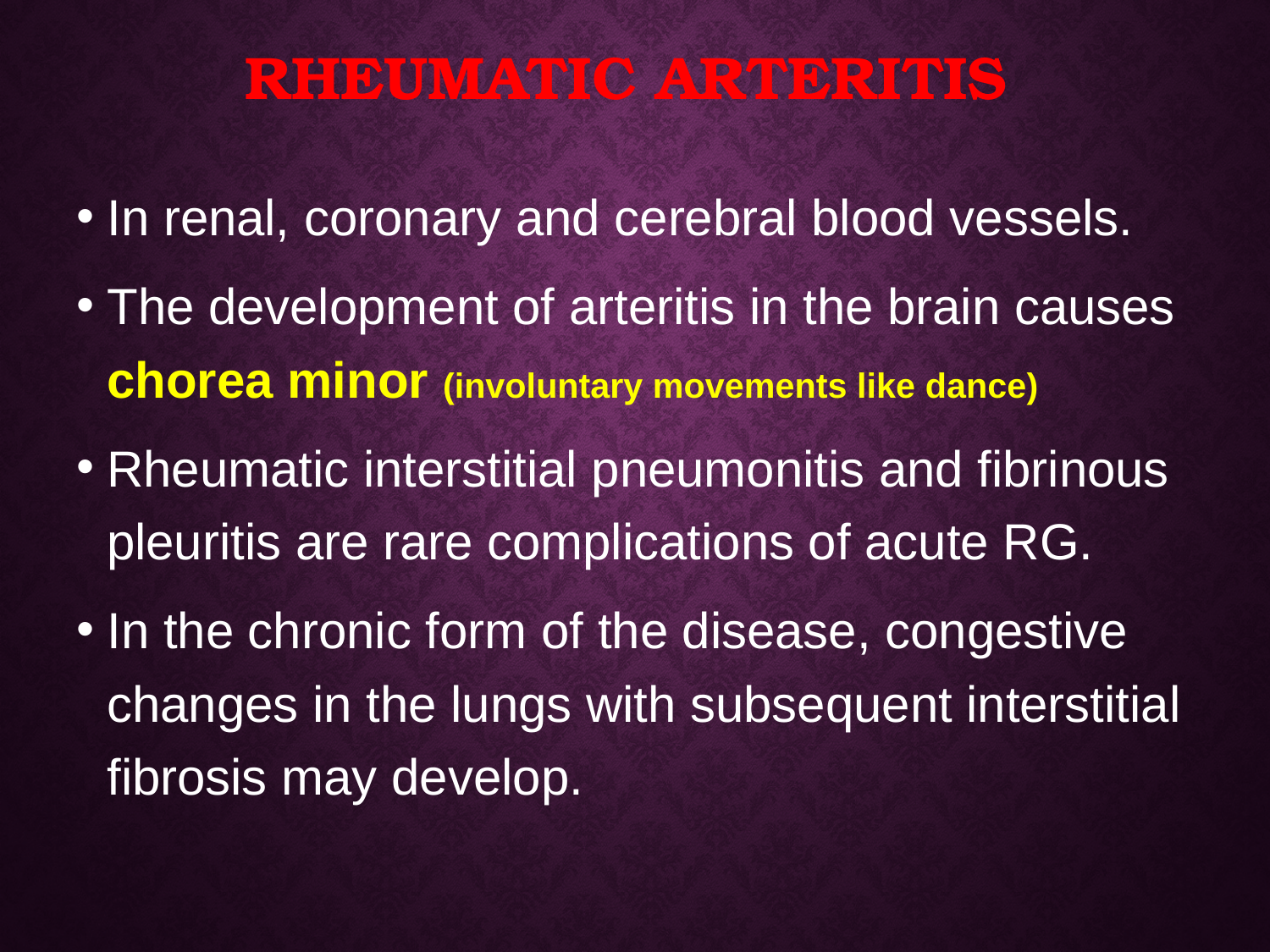

# Rheumatic arteritis
In renal, coronary and cerebral blood vessels.
The development of arteritis in the brain causes chorea minor (involuntary movements like dance)
Rheumatic interstitial pneumonitis and fibrinous pleuritis are rare complications of acute RG.
In the chronic form of the disease, congestive changes in the lungs with subsequent interstitial fibrosis may develop.